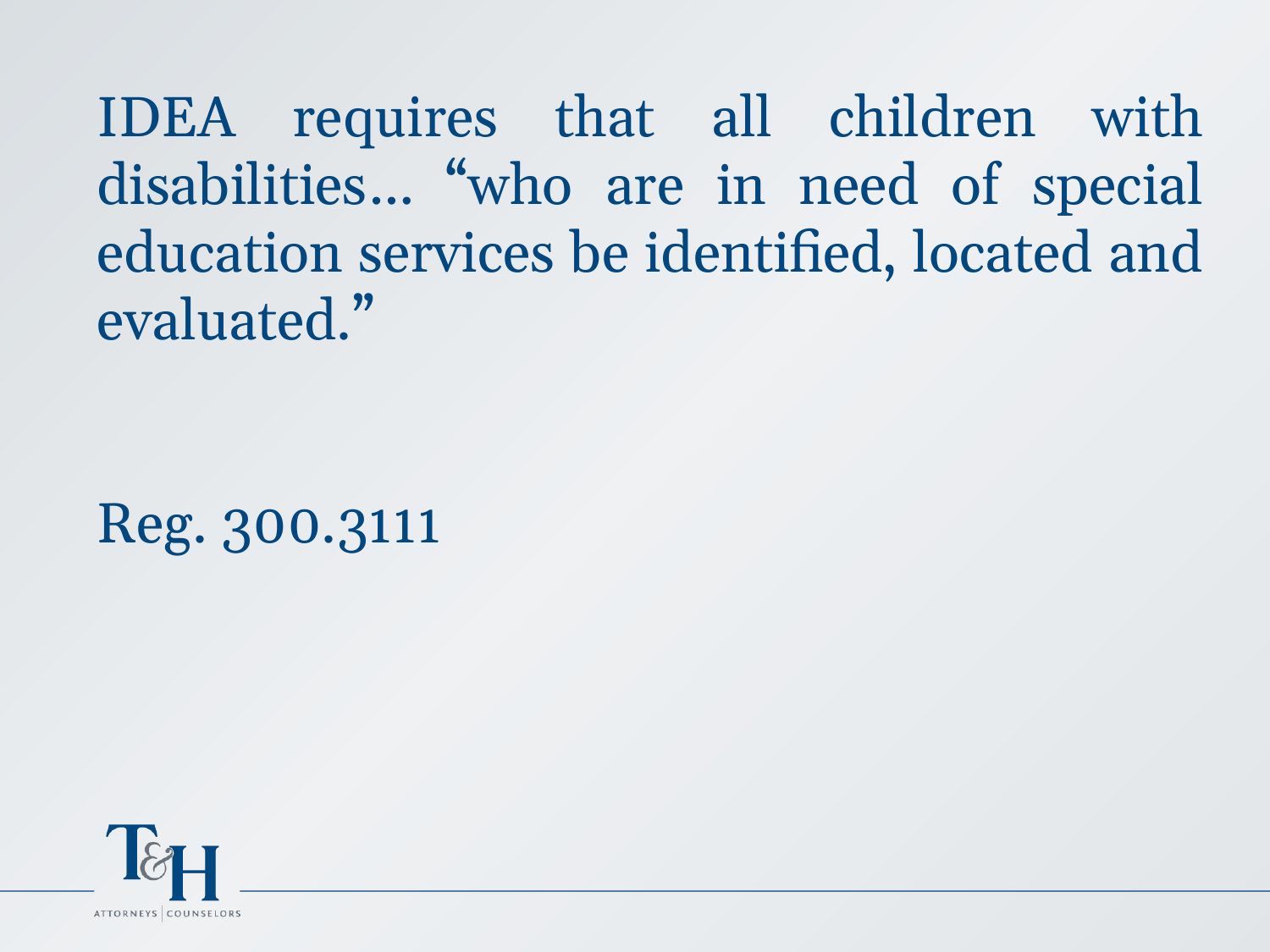

IDEA requires that all children with disabilities… “who are in need of special education services be identified, located and evaluated.”

Reg. 300.3111